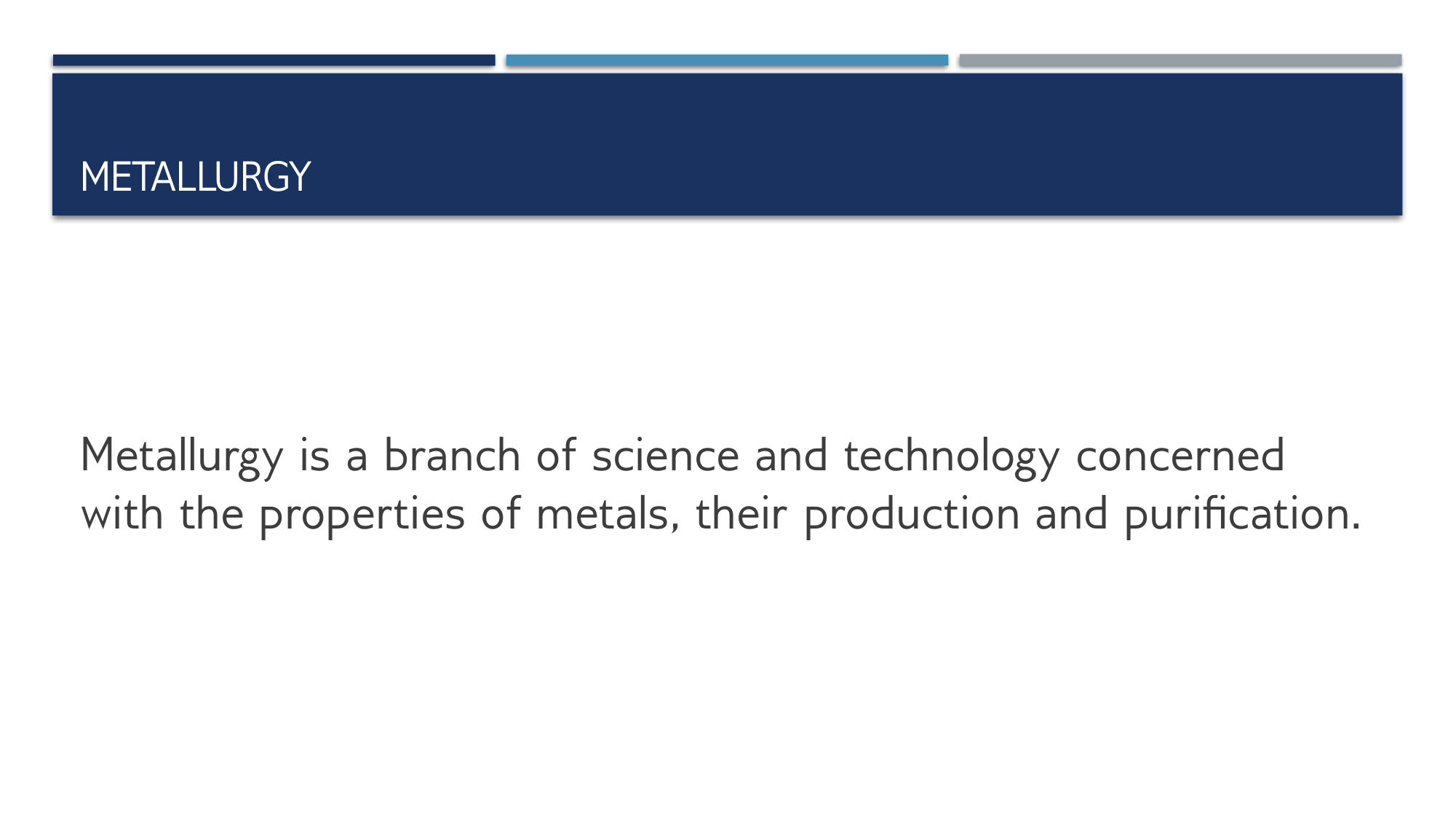

# METALLURGY
Metallurgy is a branch of science and technology concerned with the properties of metals, their production and purification.